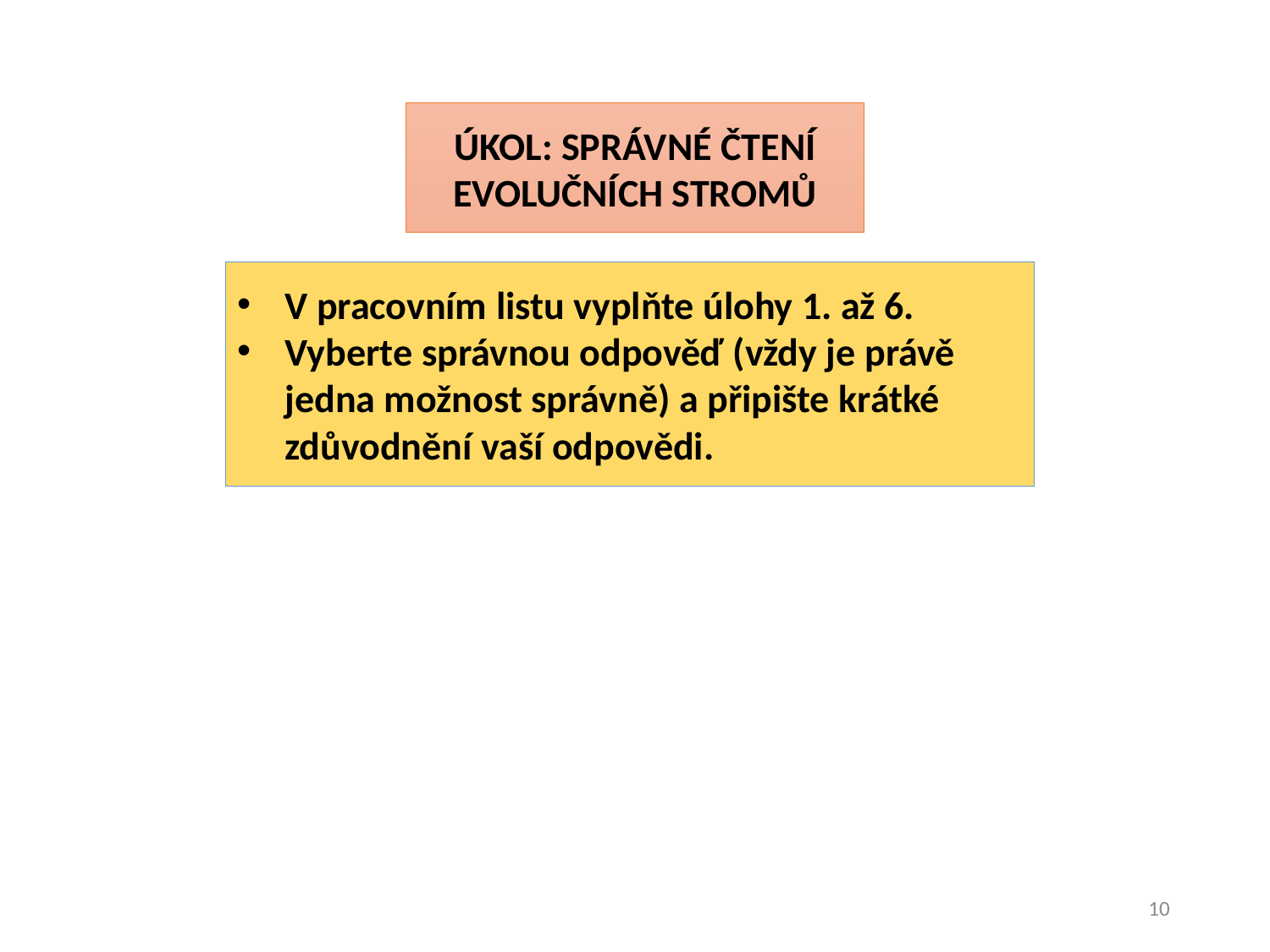

ÚKOL: SPRÁVNÉ ČTENÍ EVOLUČNÍCH STROMŮ
V pracovním listu vyplňte úlohy 1. až 6.
Vyberte správnou odpověď (vždy je právě jedna možnost správně) a připište krátké zdůvodnění vaší odpovědi.
10